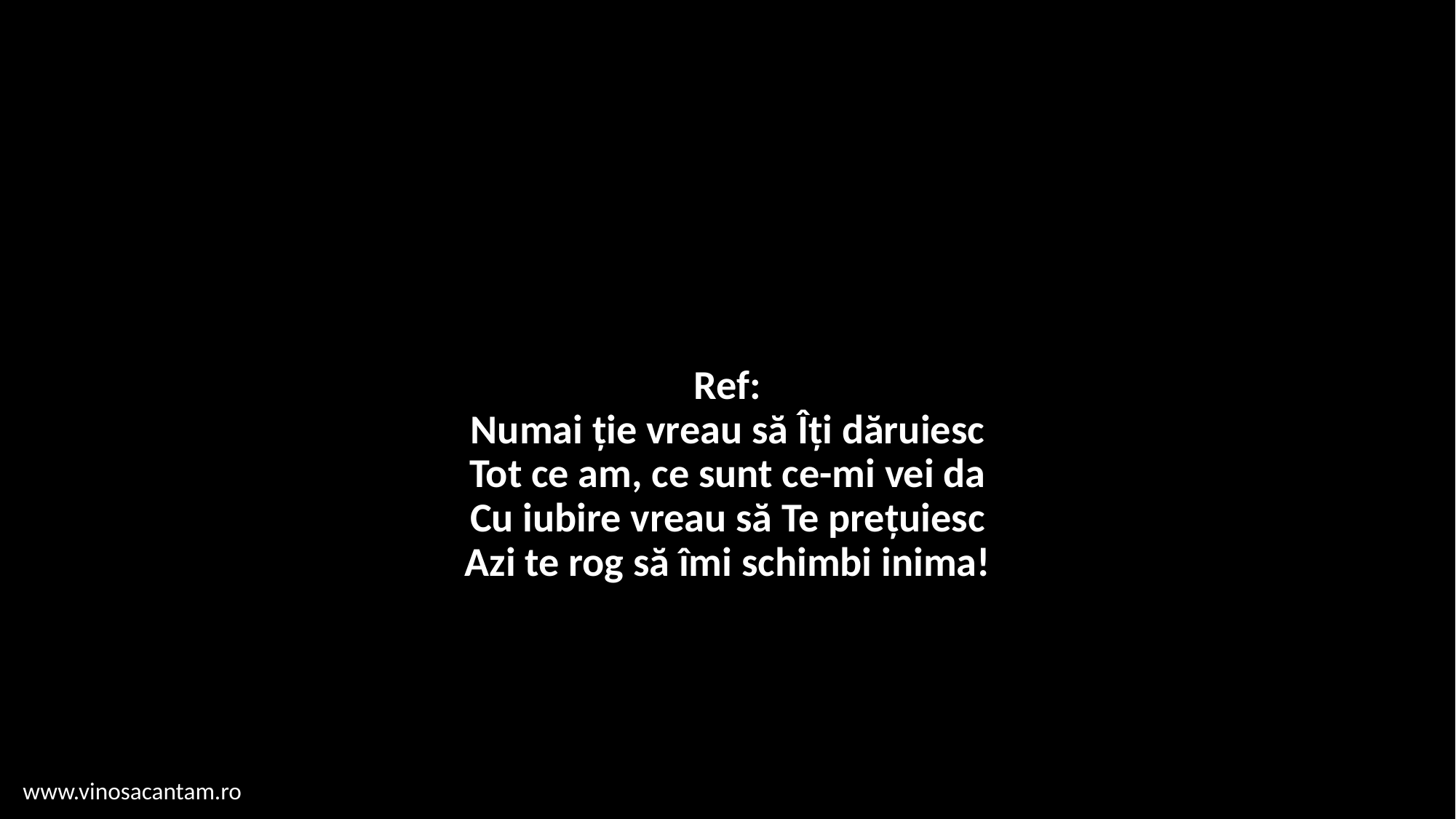

# Ref: Numai ție vreau să Îți dăruiesc Tot ce am, ce sunt ce-mi vei da Cu iubire vreau să Te prețuiesc Azi te rog să îmi schimbi inima!
www.vinosacantam.ro